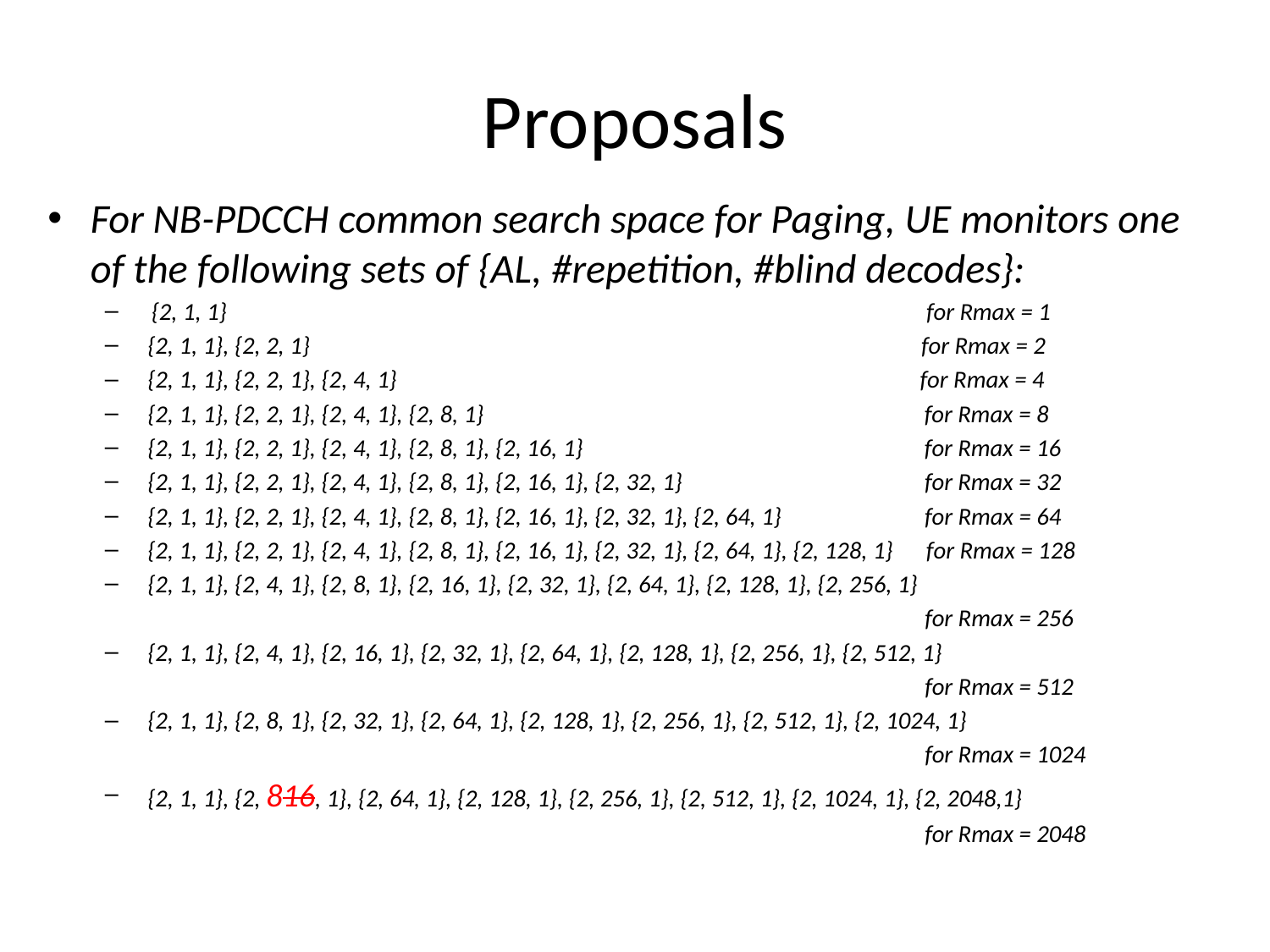

# Proposals
For NB-PDCCH common search space for Paging, UE monitors one of the following sets of {AL, #repetition, #blind decodes}:
  {2, 1, 1}                                                                                                                               for Rmax = 1
{2, 1, 1}, {2, 2, 1}                                                                                                               for Rmax = 2
{2, 1, 1}, {2, 2, 1}, {2, 4, 1}                                                                                               for Rmax = 4
{2, 1, 1}, {2, 2, 1}, {2, 4, 1}, {2, 8, 1}                                                                                for Rmax = 8
{2, 1, 1}, {2, 2, 1}, {2, 4, 1}, {2, 8, 1}, {2, 16, 1}                                                              for Rmax = 16
{2, 1, 1}, {2, 2, 1}, {2, 4, 1}, {2, 8, 1}, {2, 16, 1}, {2, 32, 1}                                            for Rmax = 32
{2, 1, 1}, {2, 2, 1}, {2, 4, 1}, {2, 8, 1}, {2, 16, 1}, {2, 32, 1}, {2, 64, 1}                          for Rmax = 64
{2, 1, 1}, {2, 2, 1}, {2, 4, 1}, {2, 8, 1}, {2, 16, 1}, {2, 32, 1}, {2, 64, 1}, {2, 128, 1}      for Rmax = 128
{2, 1, 1}, {2, 4, 1}, {2, 8, 1}, {2, 16, 1}, {2, 32, 1}, {2, 64, 1}, {2, 128, 1}, {2, 256, 1}
                                                                                                                                                     for Rmax = 256
{2, 1, 1}, {2, 4, 1}, {2, 16, 1}, {2, 32, 1}, {2, 64, 1}, {2, 128, 1}, {2, 256, 1}, {2, 512, 1}
                                                                                                                                                     for Rmax = 512
{2, 1, 1}, {2, 8, 1}, {2, 32, 1}, {2, 64, 1}, {2, 128, 1}, {2, 256, 1}, {2, 512, 1}, {2, 1024, 1}
                                                                                                                                                     for Rmax = 1024
{2, 1, 1}, {2, 816, 1}, {2, 64, 1}, {2, 128, 1}, {2, 256, 1}, {2, 512, 1}, {2, 1024, 1}, {2, 2048,1}
                                                                                                                                                     for Rmax = 2048